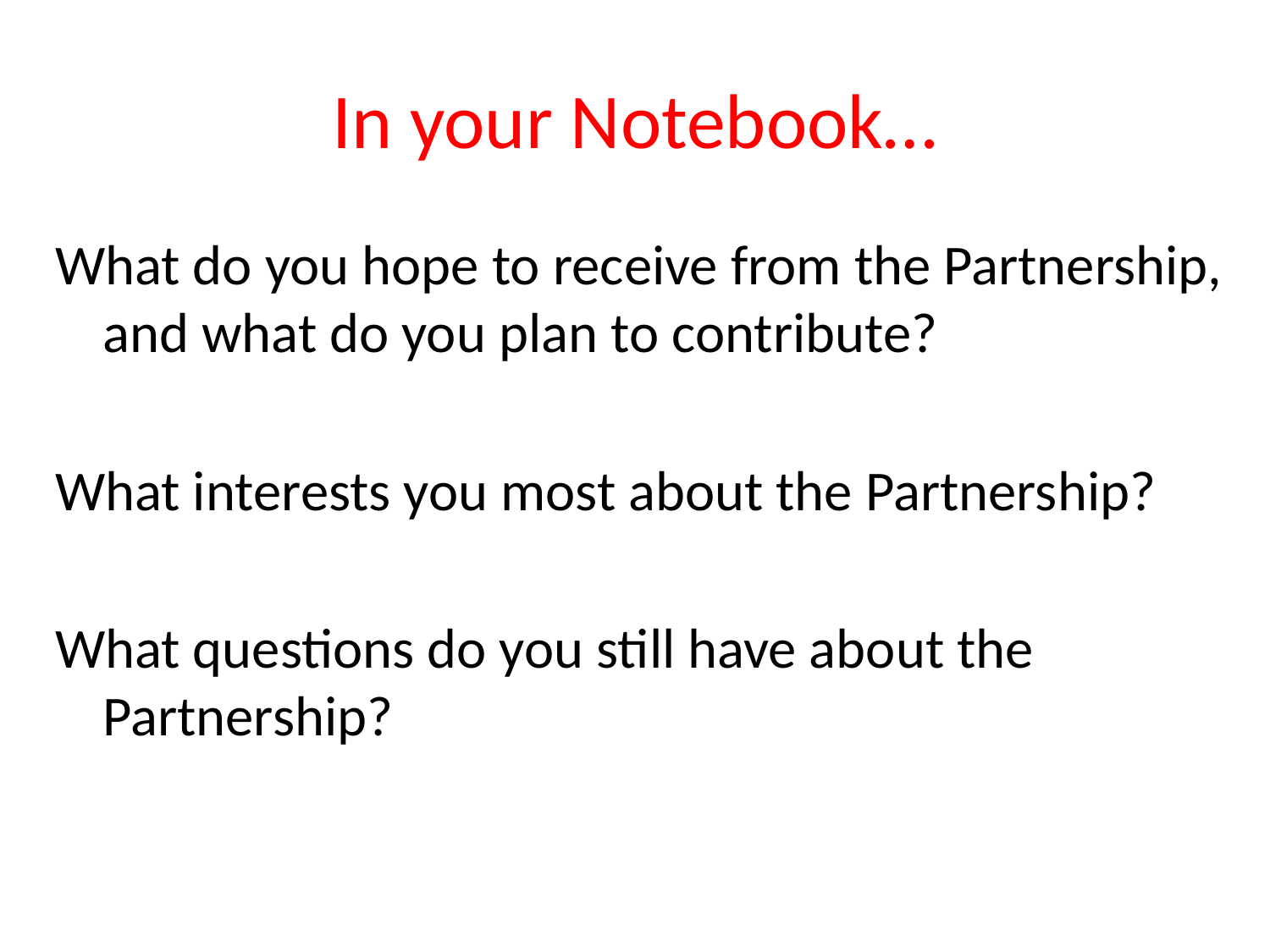

# In your Notebook…
What do you hope to receive from the Partnership, and what do you plan to contribute?

What interests you most about the Partnership?

What questions do you still have about the Partnership?